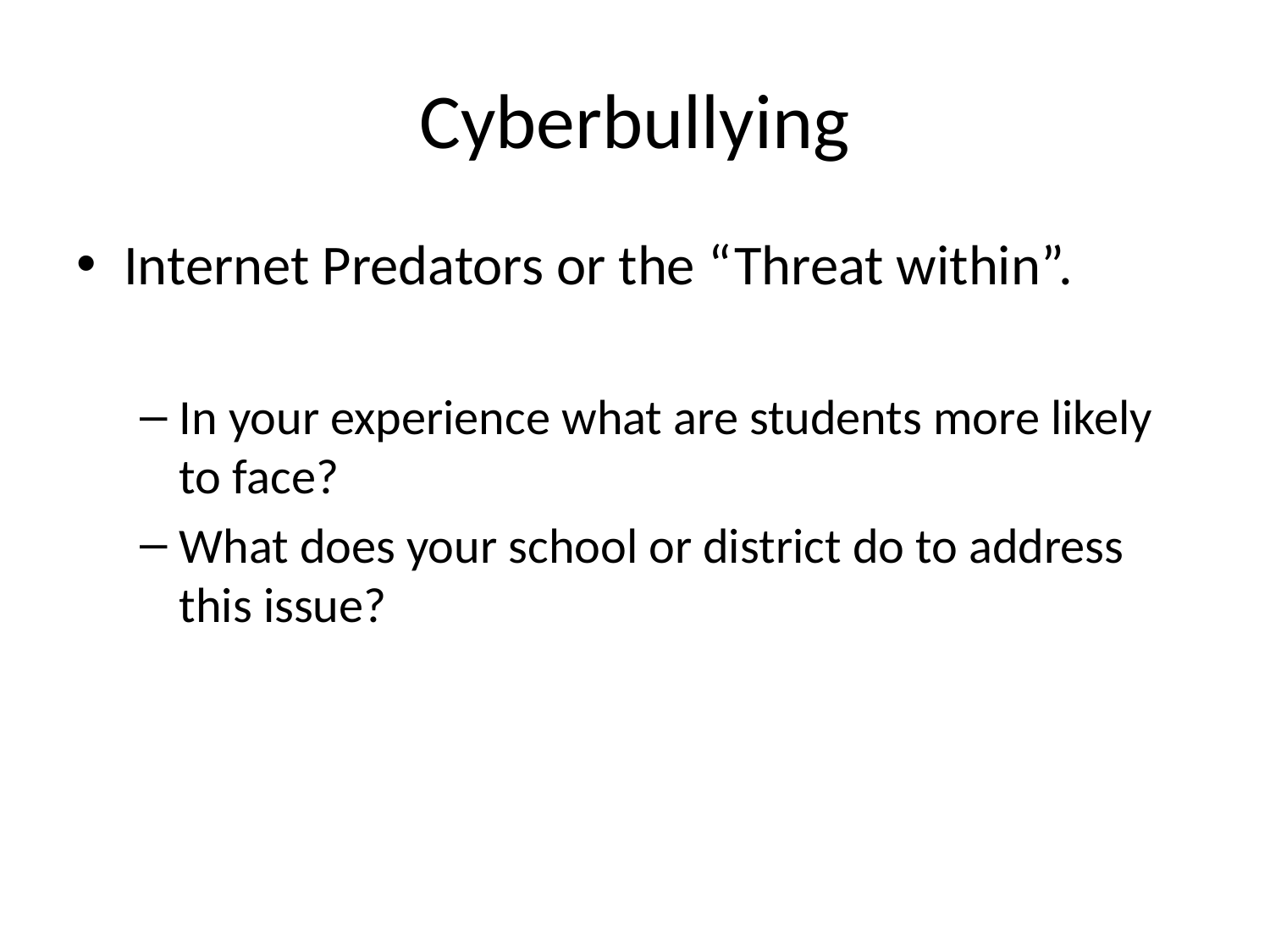

# Cyberbullying
Internet Predators or the “Threat within”.

In your experience what are students more likely to face?
What does your school or district do to address this issue?